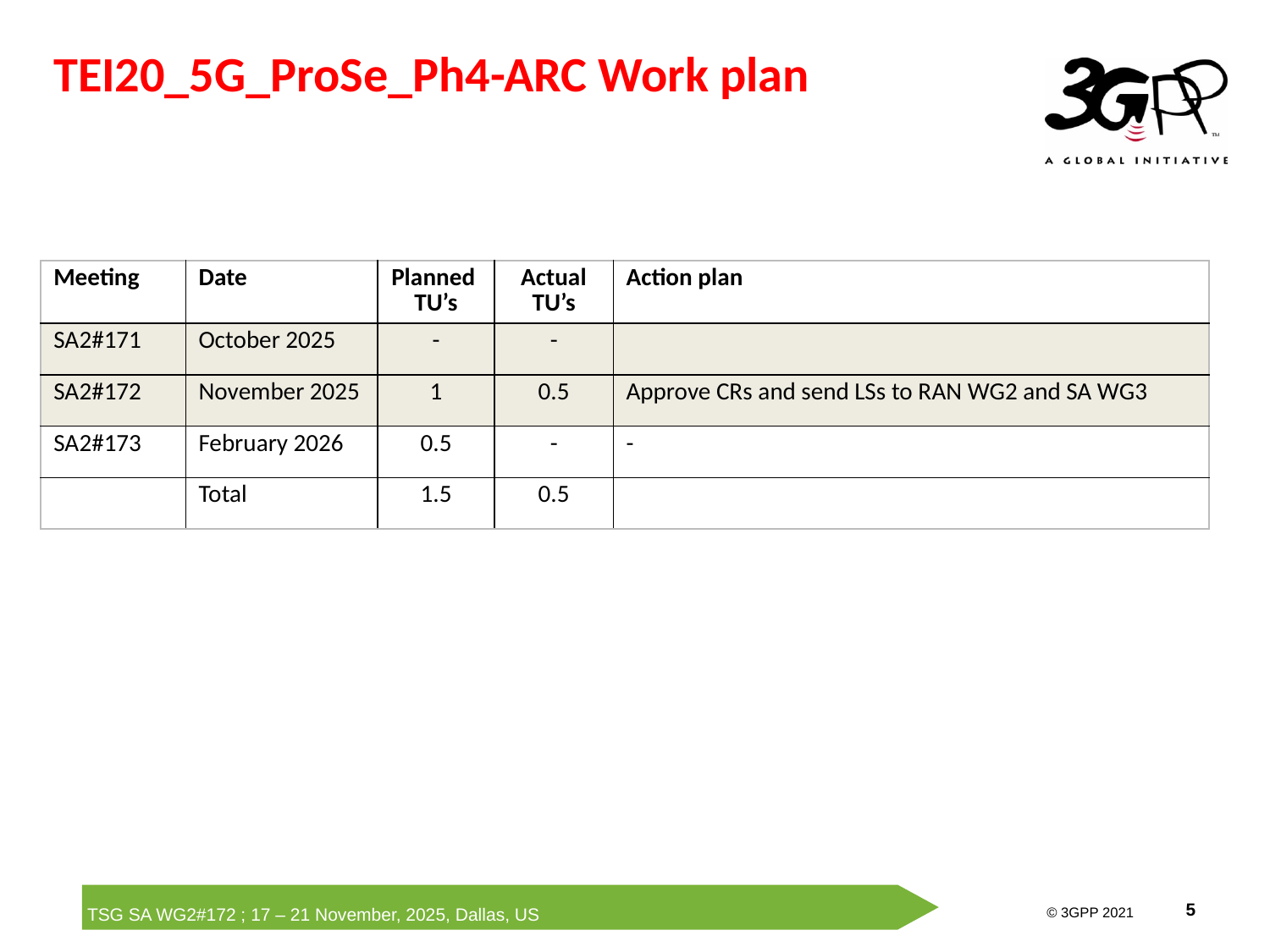

TEI20_5G_ProSe_Ph4-ARC Work plan
| Meeting | Date | Planned TU’s | Actual TU’s | Action plan |
| --- | --- | --- | --- | --- |
| SA2#171 | October 2025 | - | - |  |
| SA2#172 | November 2025 | 1 | 0.5 | Approve CRs and send LSs to RAN WG2 and SA WG3 |
| SA2#173 | February 2026 | 0.5 | - | - |
|  | Total | 1.5 | 0.5 |  |